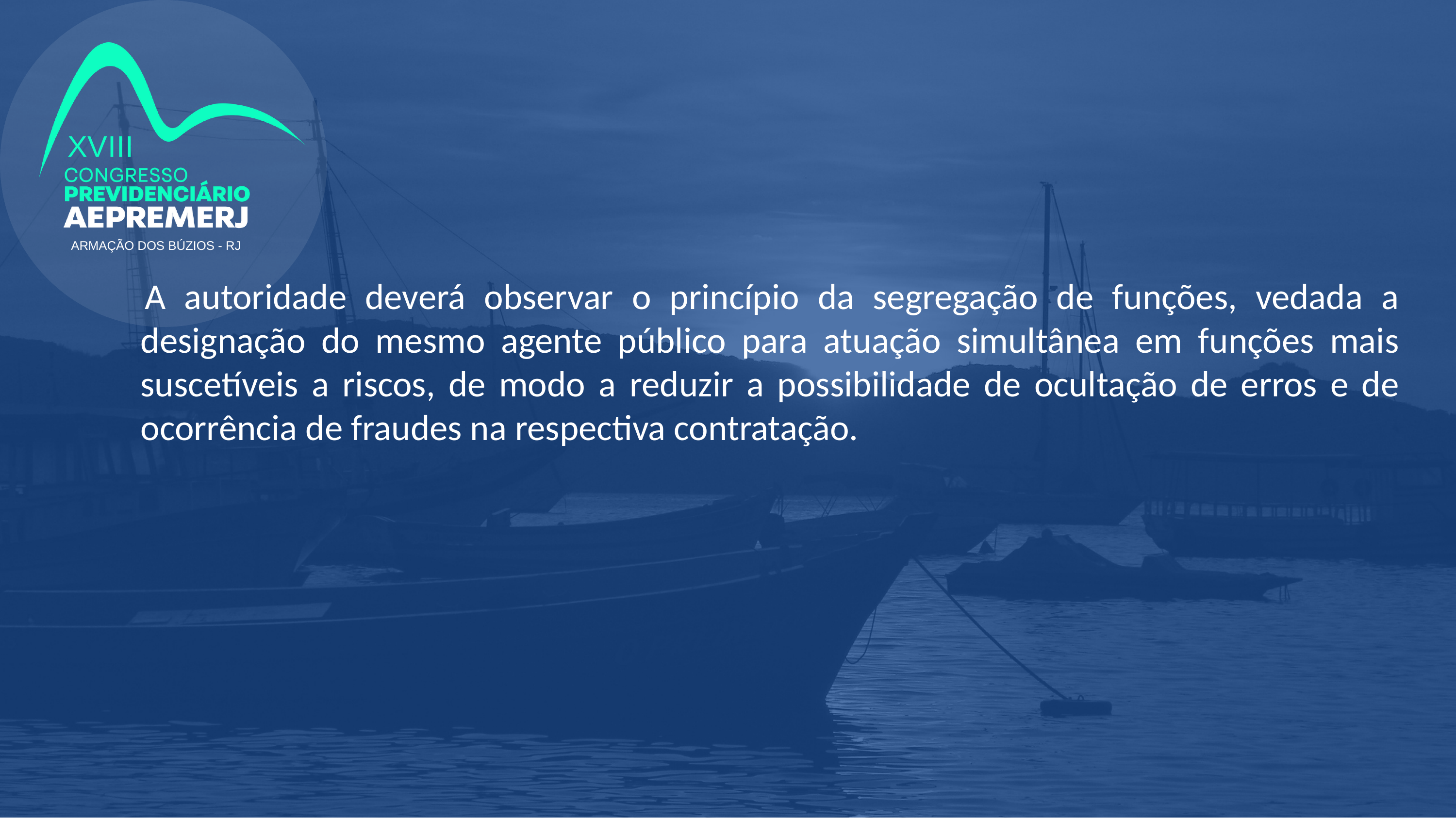

XVIII

ARMAÇÃO DOS BÚZIOS - RJ
 A autoridade deverá observar o princípio da segregação de funções, vedada a designação do mesmo agente público para atuação simultânea em funções mais suscetíveis a riscos, de modo a reduzir a possibilidade de ocultação de erros e de ocorrência de fraudes na respectiva contratação.